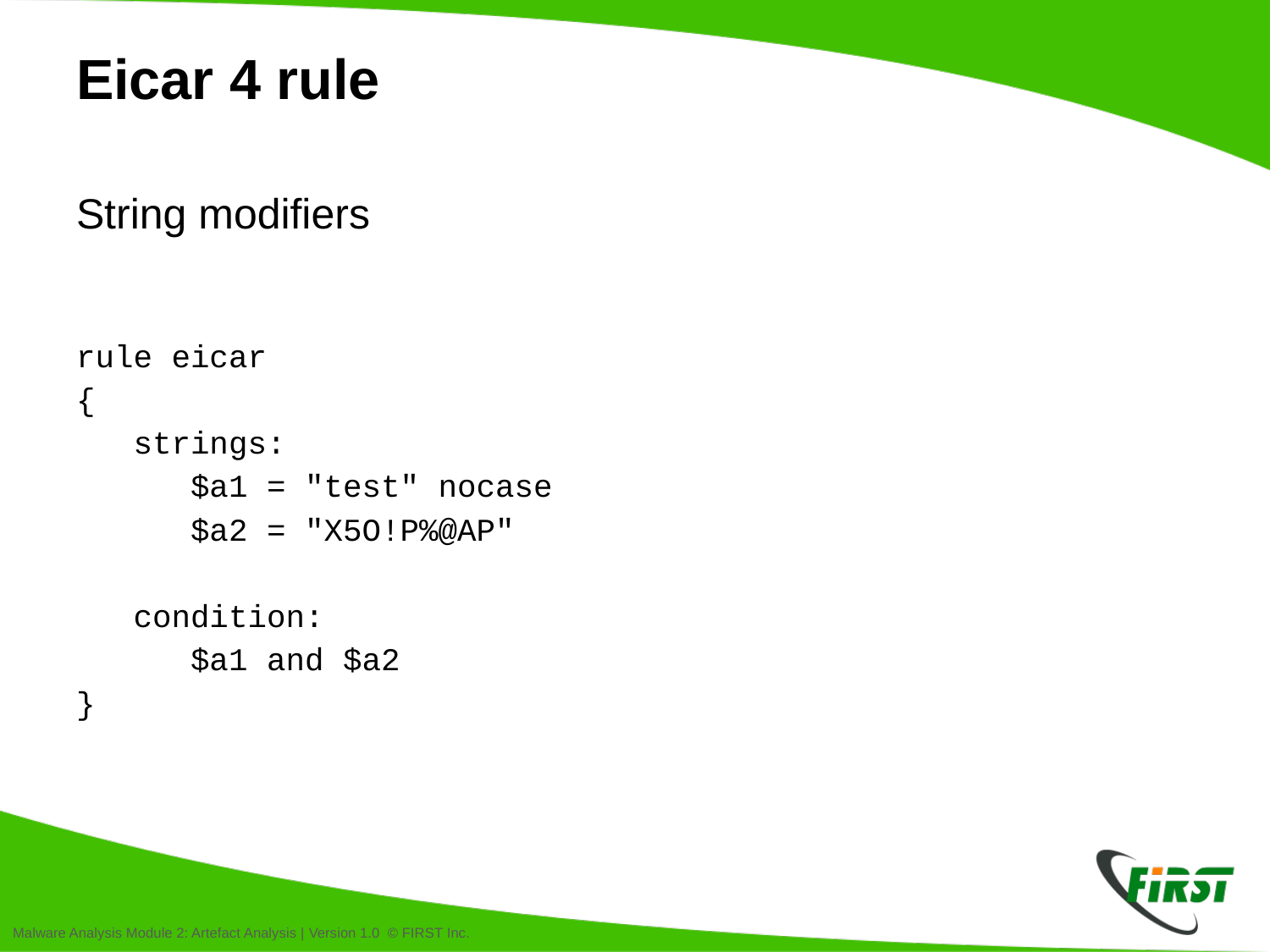

# Eicar 4 rule
String modifiers

rule eicar
{
   strings:
      $a1 = "test" nocase
      $a2 = "X5O!P%@AP"
   condition:
      $a1 and $a2
}